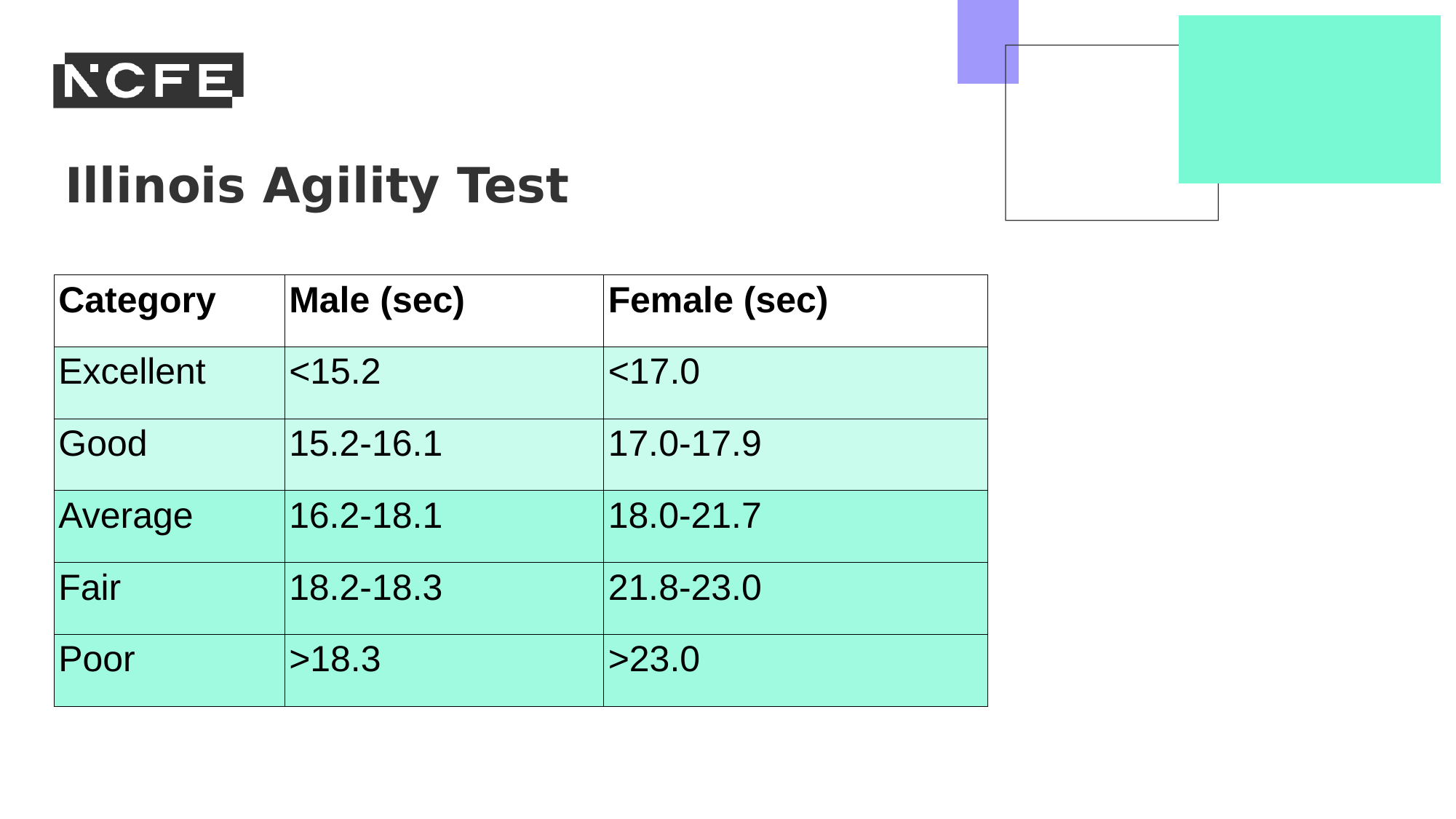

Illinois Agility Test
| Category | Male (sec) | Female (sec) |
| --- | --- | --- |
| Excellent | <15.2 | <17.0 |
| Good | 15.2-16.1 | 17.0-17.9 |
| Average | 16.2-18.1 | 18.0-21.7 |
| Fair | 18.2-18.3 | 21.8-23.0 |
| Poor | >18.3 | >23.0 |